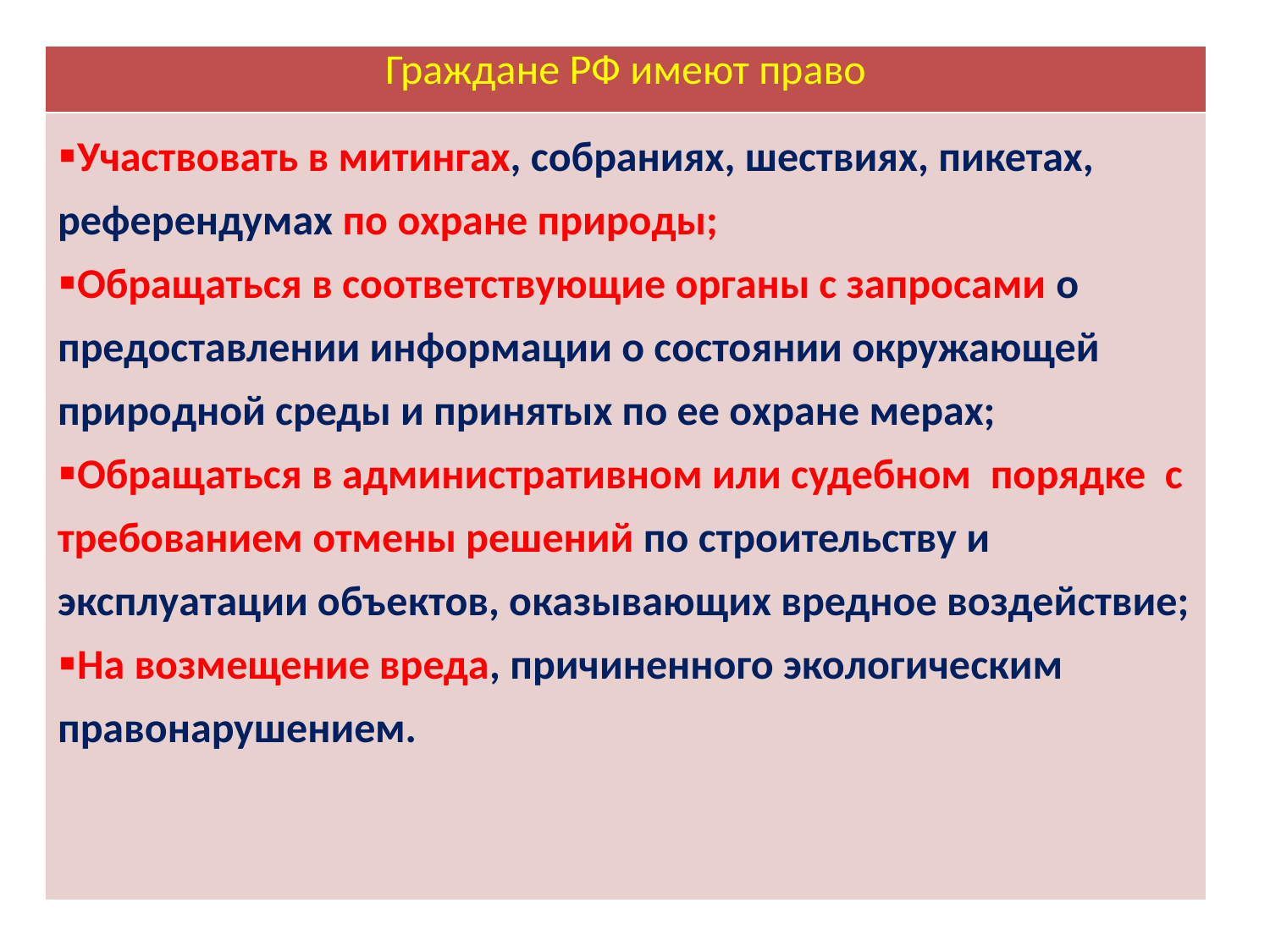

| Граждане РФ имеют право |
| --- |
| Участвовать в митингах, собраниях, шествиях, пикетах, референдумах по охране природы; Обращаться в соответствующие органы с запросами о предоставлении информации о состоянии окружающей природной среды и принятых по ее охране мерах; Обращаться в административном или судебном порядке с требованием отмены решений по строительству и эксплуатации объектов, оказывающих вредное воздействие; На возмещение вреда, причиненного экологическим правонарушением. |